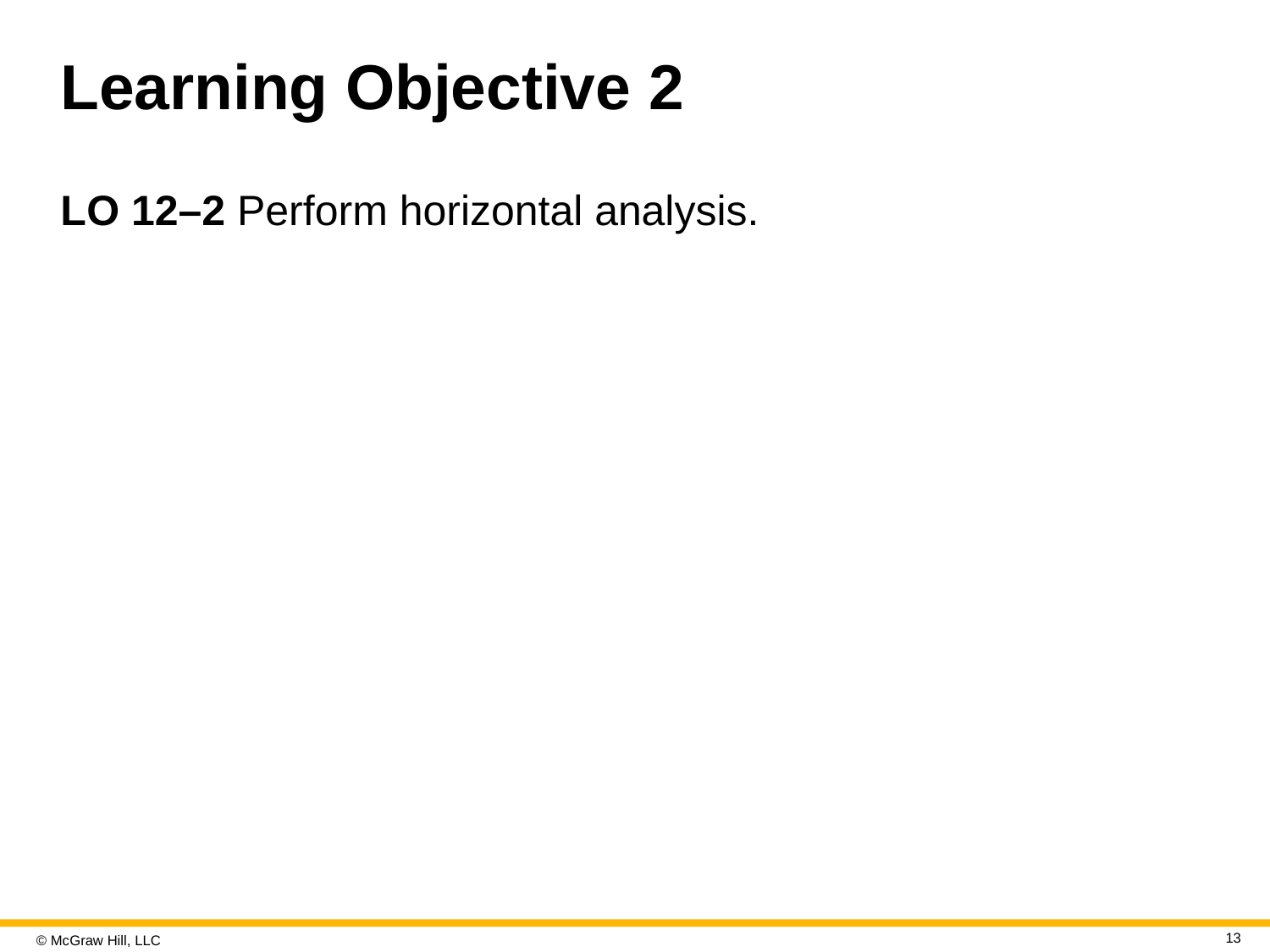

# Learning Objective 2
L O 12–2 Perform horizontal analysis.
13